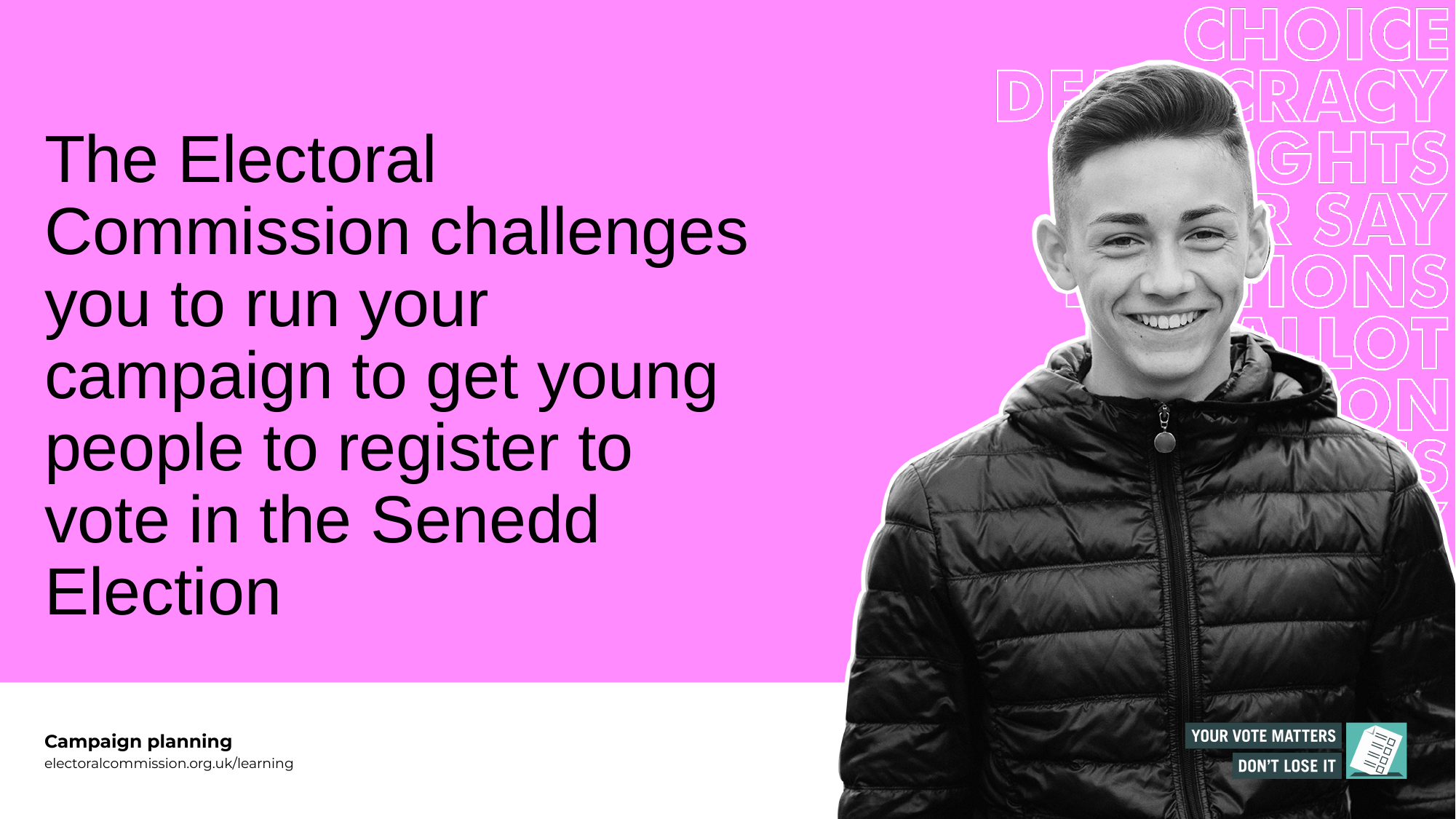

# The Electoral Commission challenges you to run your campaign to get young people to register to vote in the Senedd Election
Campaign planning